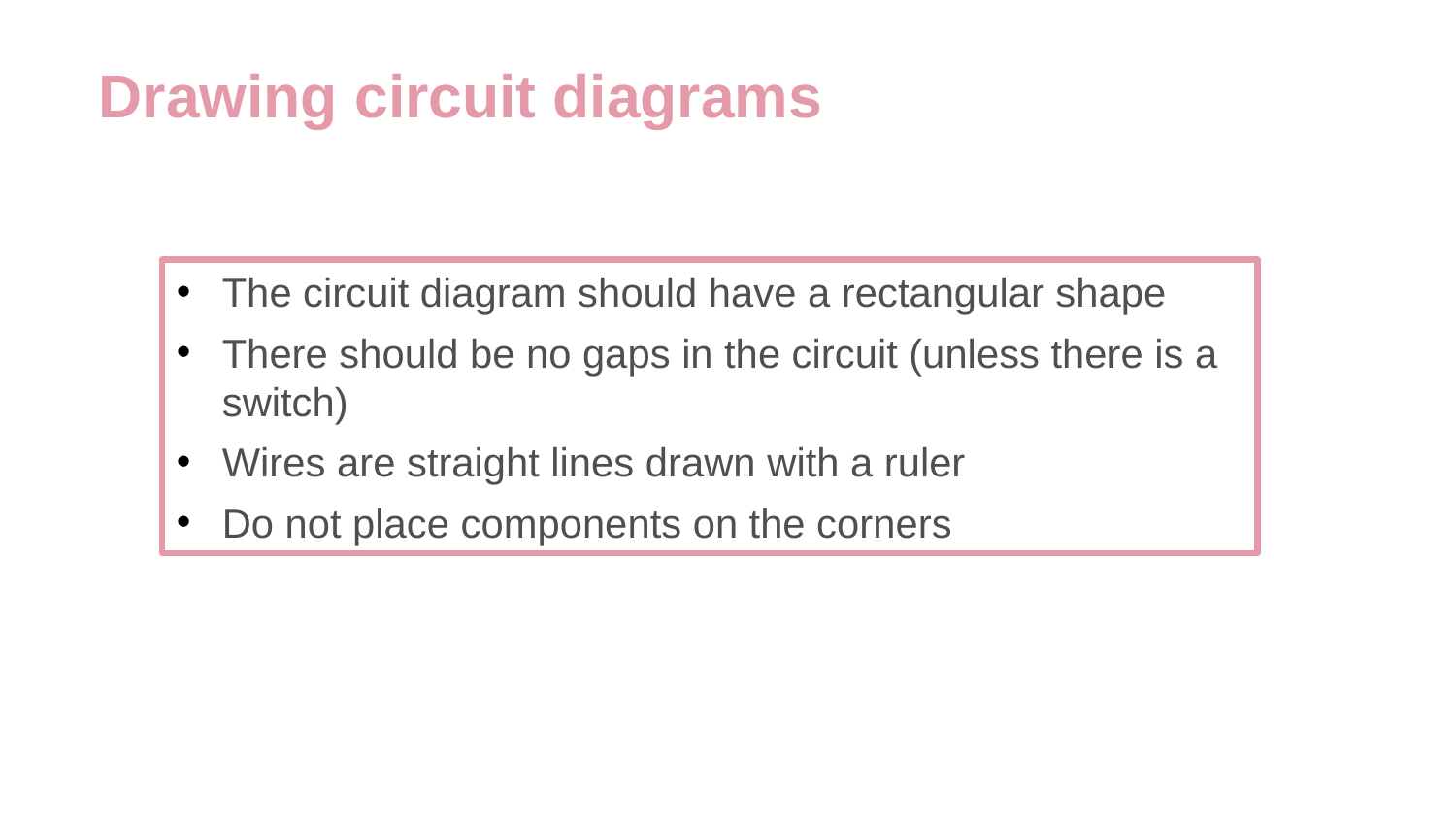

Drawing circuit diagrams
The circuit diagram should have a rectangular shape
There should be no gaps in the circuit (unless there is a switch)
Wires are straight lines drawn with a ruler
Do not place components on the corners